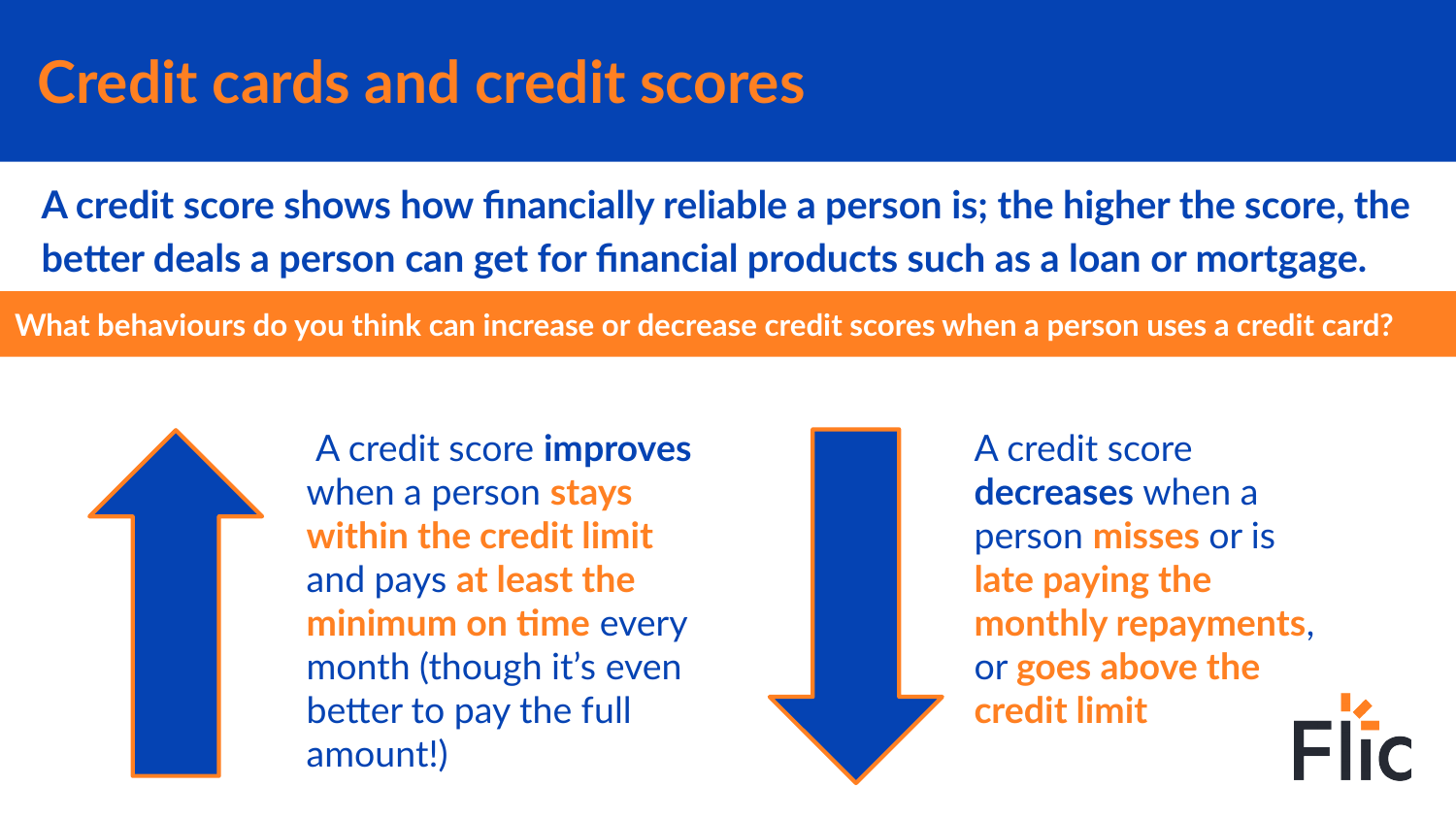

# Credit cards and credit scores
A credit score shows how financially reliable a person is; the higher the score, the better deals a person can get for financial products such as a loan or mortgage.

What behaviours do you think can increase or decrease credit scores when a person uses a credit card?
 A credit score improves when a person stays within the credit limit and pays at least the minimum on time every month (though it’s even better to pay the full amount!)
A credit score decreases when a person misses or is late paying the monthly repayments, or goes above the credit limit